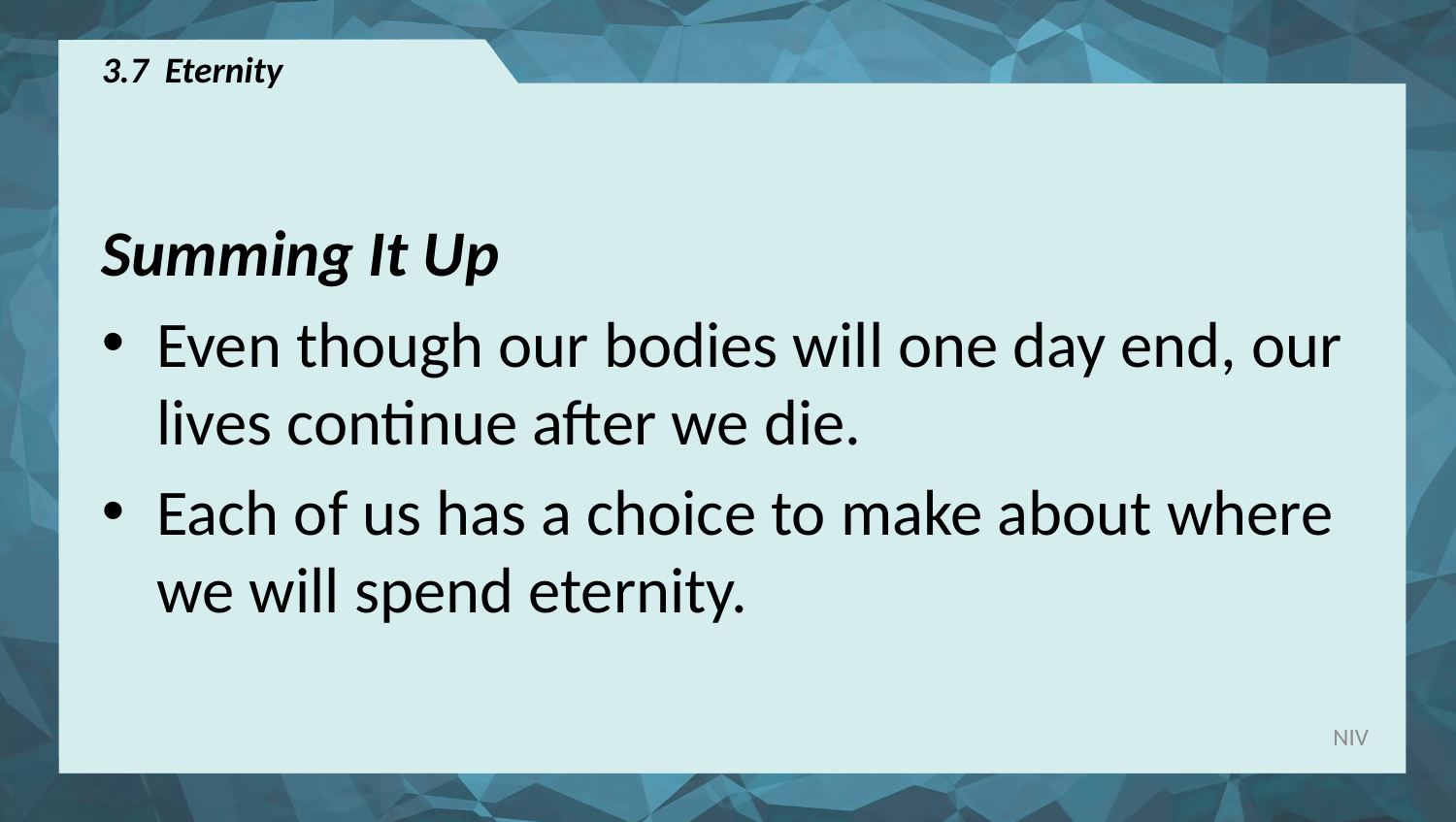

# 3.7  Eternity
Summing It Up
Even though our bodies will one day end, our lives continue after we die.
Each of us has a choice to make about where we will spend eternity.
NIV